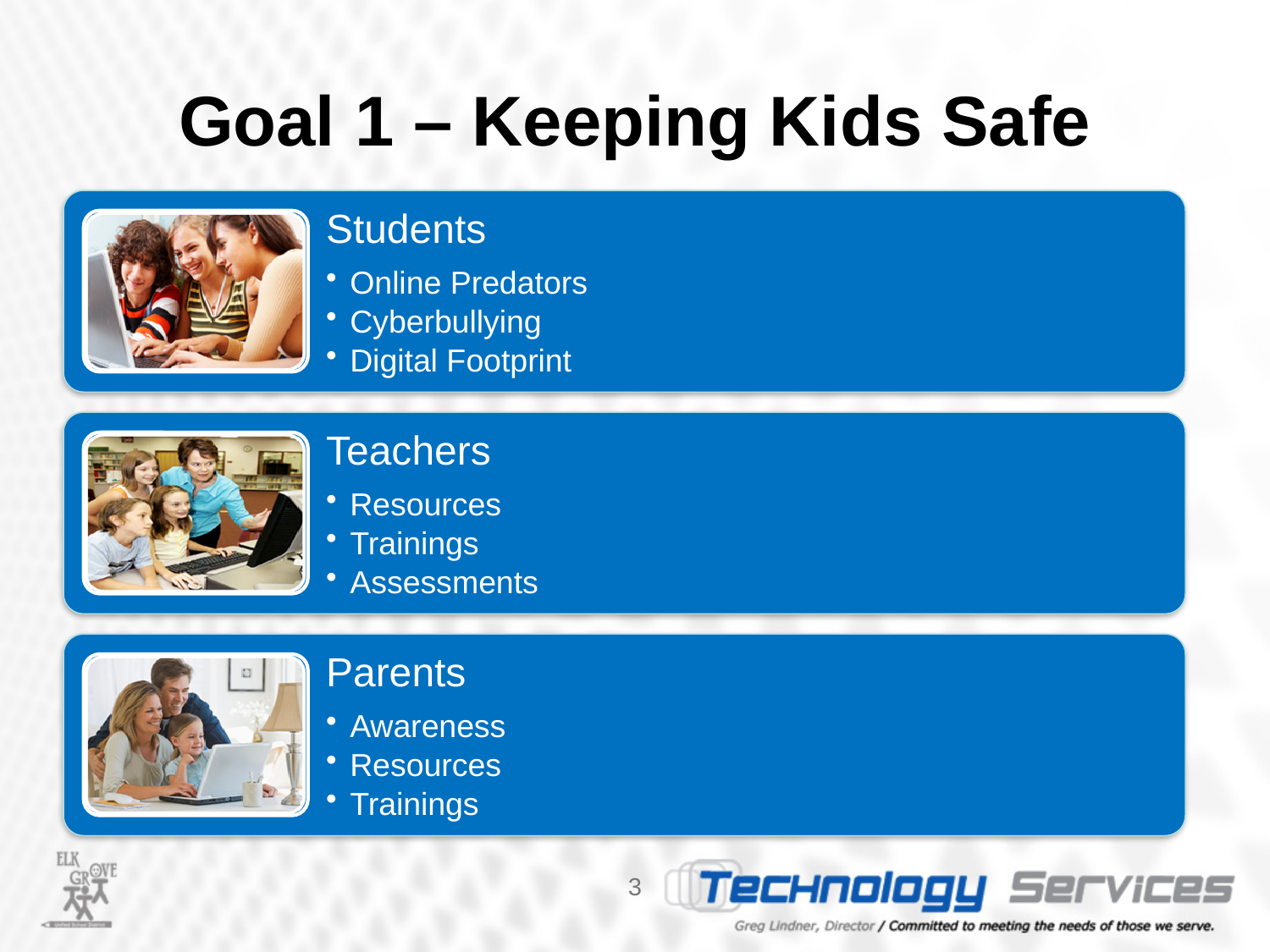

# Goal 1 – Keeping Kids Safe
Students
Online Predators
Cyberbullying
Digital Footprint
Teachers
Resources
Trainings
Assessments
Parents
Awareness
Resources
Trainings
3